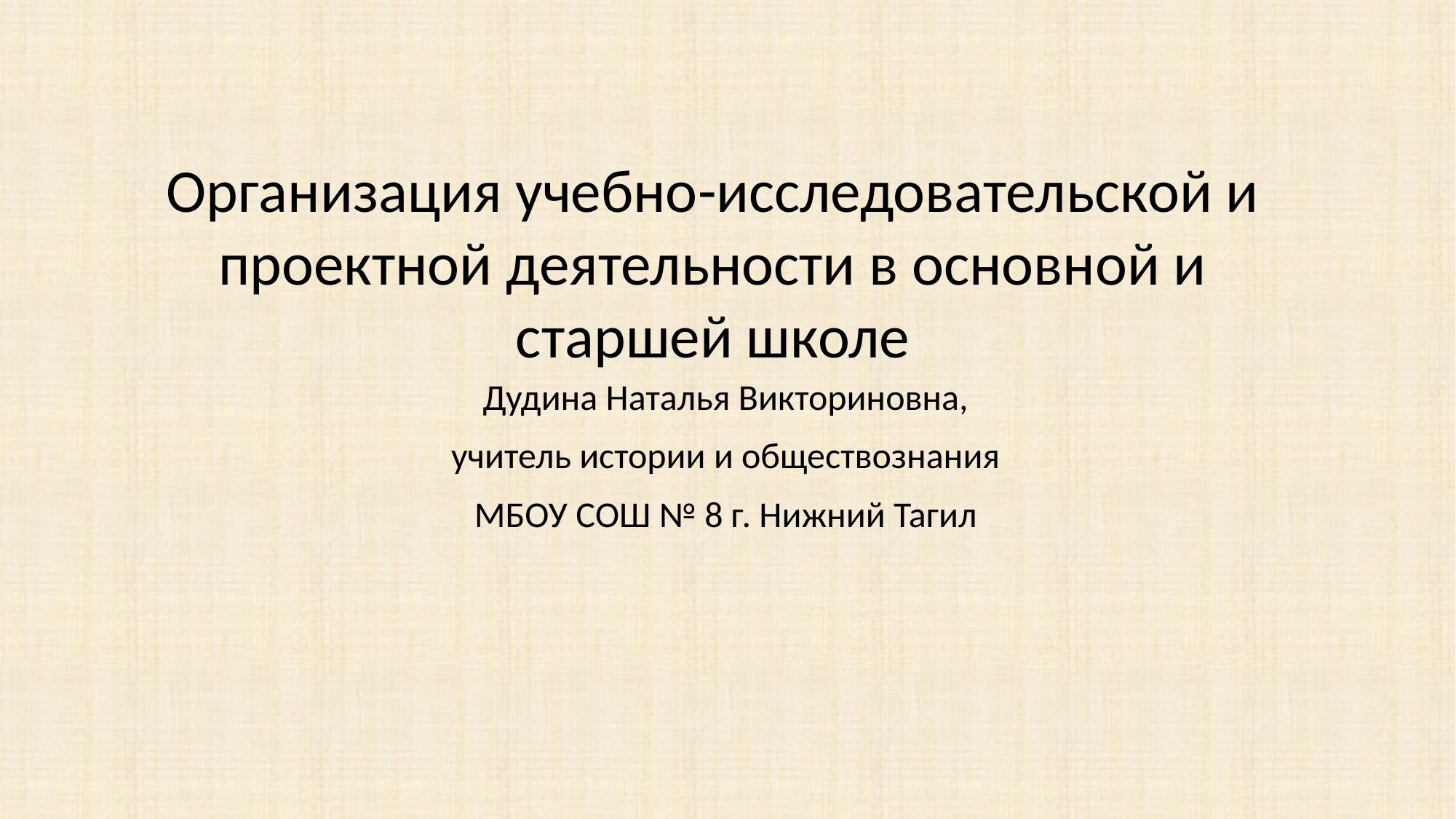

Организация учебно-исследовательской и проектной деятельности в основной и старшей школе
Дудина Наталья Викториновна,
учитель истории и обществознания
МБОУ СОШ № 8 г. Нижний Тагил